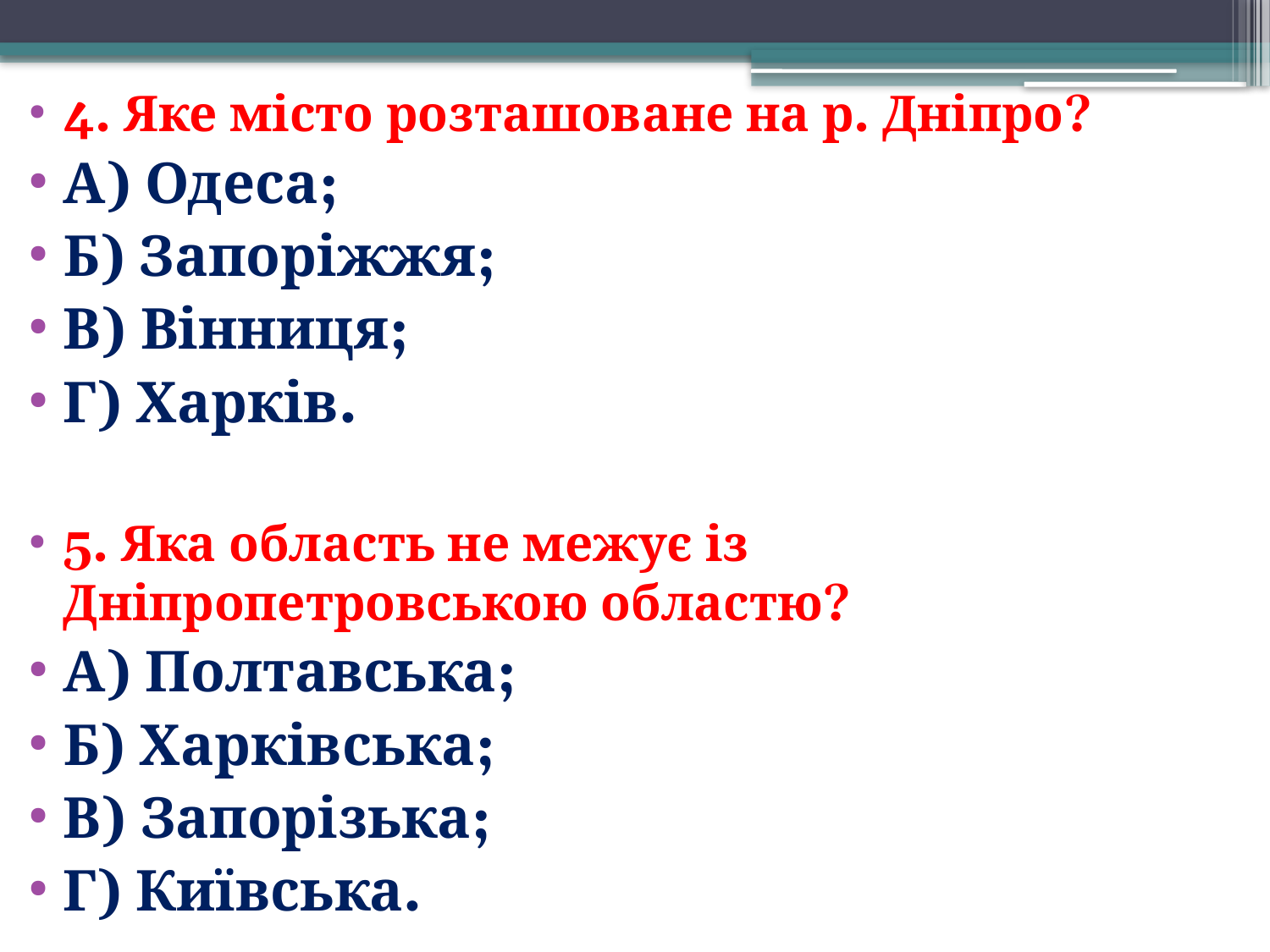

4. Яке місто розташоване на р. Дніпро?
А) Одеса;
Б) Запоріжжя;
В) Вінниця;
Г) Харків.

5. Яка область не межує із Дніпропетровською областю?
А) Полтавська;
Б) Харківська;
В) Запорізька;
Г) Київська.